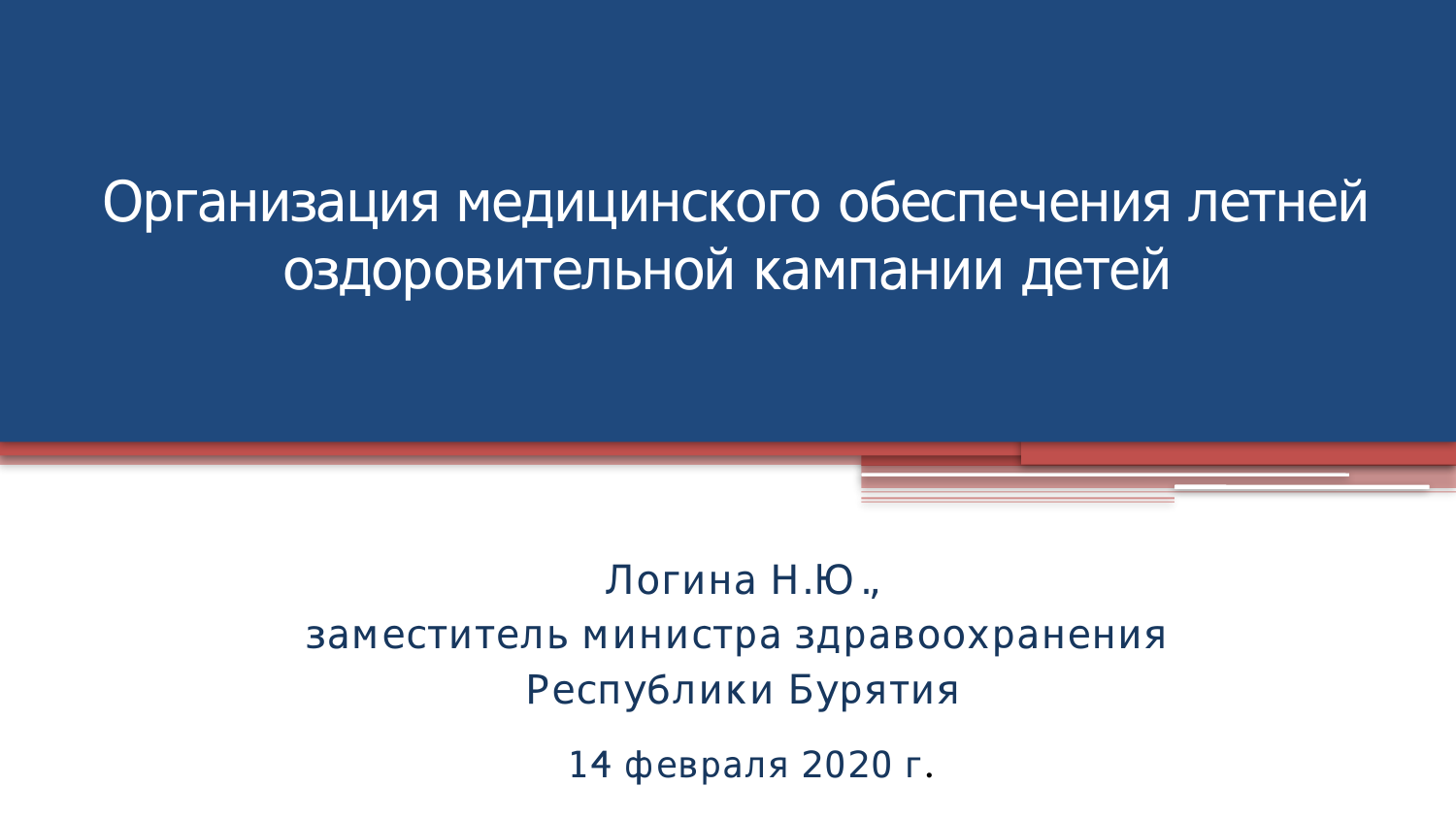

# Организация медицинского обеспечения летней оздоровительной кампании детей
Логина Н.Ю.,
заместитель министра здравоохранения
Республики Бурятия
 14 февраля 2020 г.